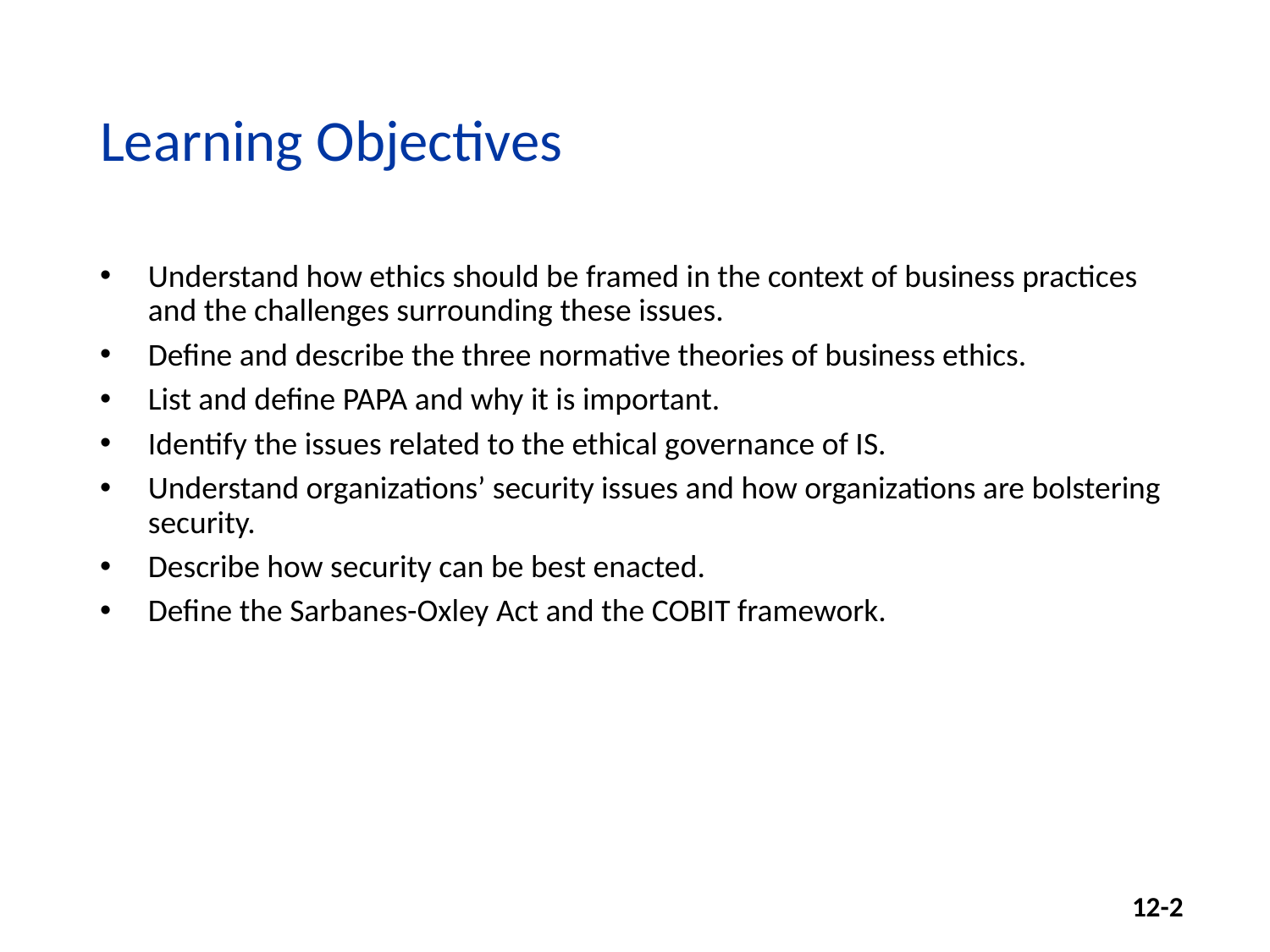

# Learning Objectives
Understand how ethics should be framed in the context of business practices and the challenges surrounding these issues.
Define and describe the three normative theories of business ethics.
List and define PAPA and why it is important.
Identify the issues related to the ethical governance of IS.
Understand organizations’ security issues and how organizations are bolstering security.
Describe how security can be best enacted.
Define the Sarbanes-Oxley Act and the COBIT framework.